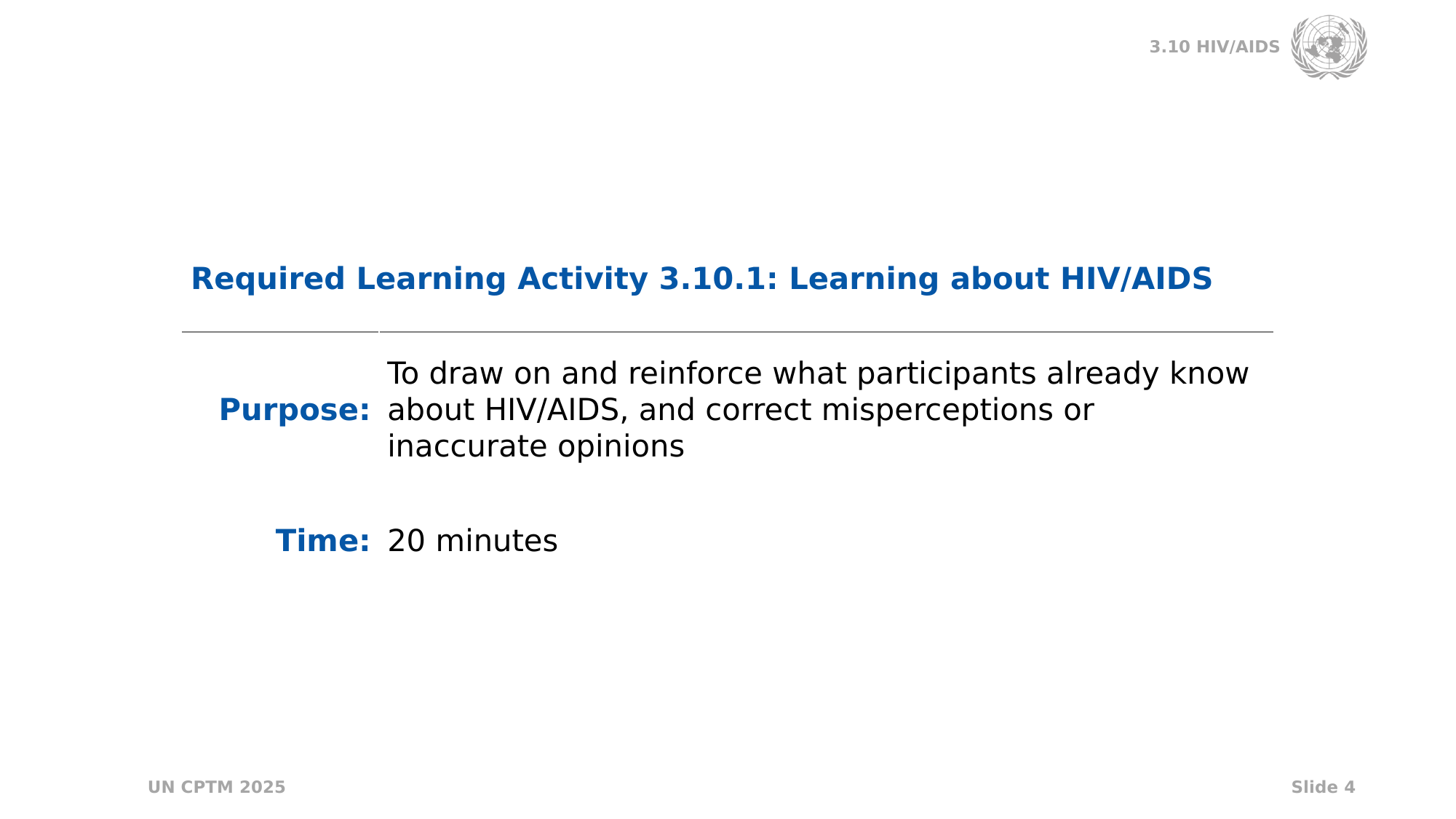

| Required Learning Activity 3.10.1: Learning about HIV/AIDS |  |
| --- | --- |
| Purpose: | To draw on and reinforce what participants already know about HIV/AIDS, and correct misperceptions or inaccurate opinions |
| Time: | 20 minutes |